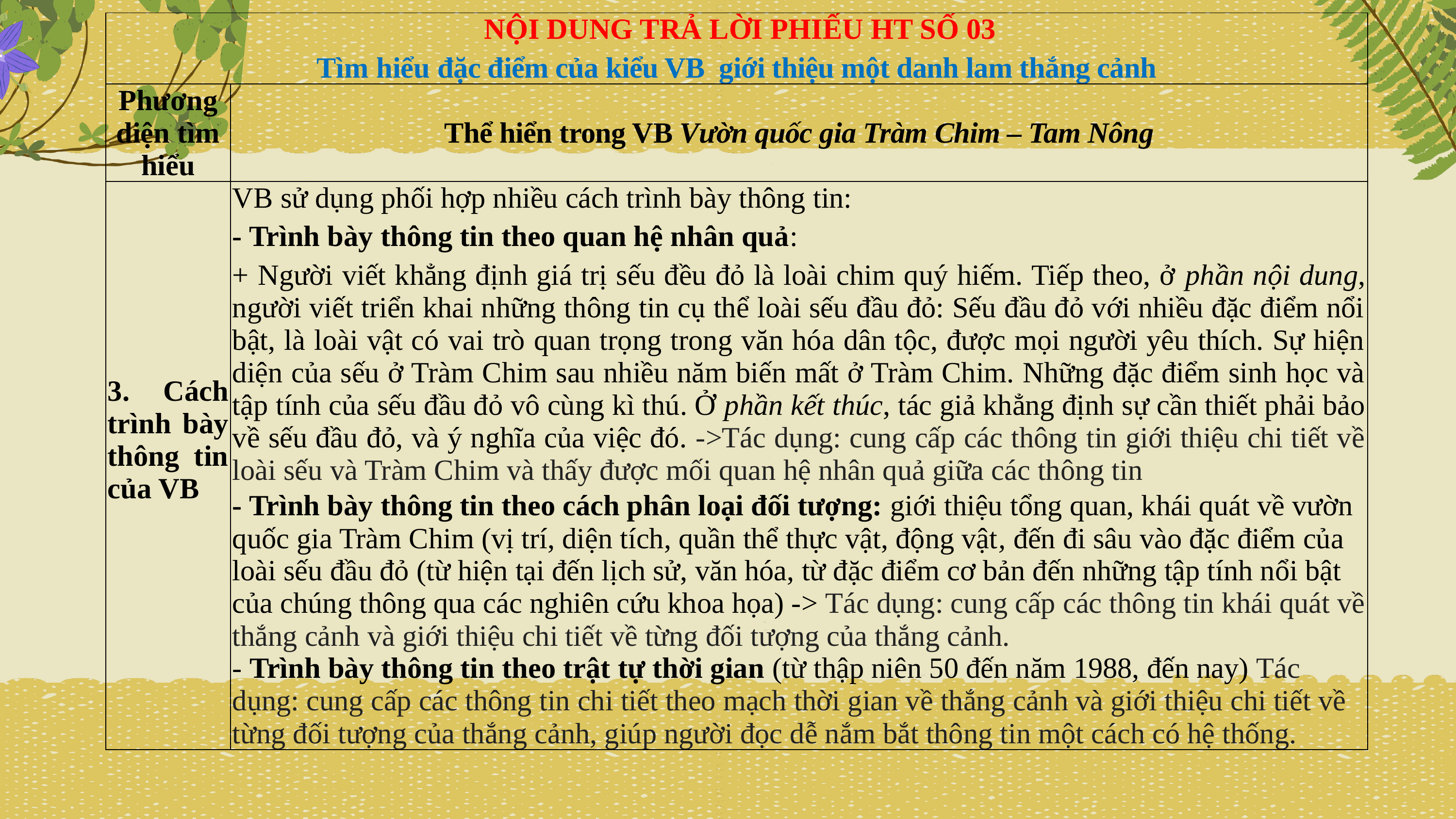

| NỘI DUNG TRẢ LỜI PHIẾU HT SỐ 03 Tìm hiểu đặc điểm của kiểu VB giới thiệu một danh lam thắng cảnh |  |
| --- | --- |
| Phương diện tìm hiểu | Thể hiển trong VB Vườn quốc gia Tràm Chim – Tam Nông |
| 3. Cách trình bày thông tin của VB | VB sử dụng phối hợp nhiều cách trình bày thông tin: - Trình bày thông tin theo quan hệ nhân quả: + Người viết khẳng định giá trị sếu đều đỏ là loài chim quý hiếm. Tiếp theo, ở phần nội dung, người viết triển khai những thông tin cụ thể loài sếu đầu đỏ: Sếu đầu đỏ với nhiều đặc điểm nổi bật, là loài vật có vai trò quan trọng trong văn hóa dân tộc, được mọi người yêu thích. Sự hiện diện của sếu ở Tràm Chim sau nhiều năm biến mất ở Tràm Chim. Những đặc điểm sinh học và tập tính của sếu đầu đỏ vô cùng kì thú. Ở phần kết thúc, tác giả khẳng định sự cần thiết phải bảo về sếu đầu đỏ, và ý nghĩa của việc đó. ->Tác dụng: cung cấp các thông tin giới thiệu chi tiết về loài sếu và Tràm Chim và thấy được mối quan hệ nhân quả giữa các thông tin - Trình bày thông tin theo cách phân loại đối tượng: giới thiệu tổng quan, khái quát về vườn quốc gia Tràm Chim (vị trí, diện tích, quần thể thực vật, động vật, đến đi sâu vào đặc điểm của loài sếu đầu đỏ (từ hiện tại đến lịch sử, văn hóa, từ đặc điểm cơ bản đến những tập tính nổi bật của chúng thông qua các nghiên cứu khoa họa) -> Tác dụng: cung cấp các thông tin khái quát về thắng cảnh và giới thiệu chi tiết về từng đối tượng của thắng cảnh. - Trình bày thông tin theo trật tự thời gian (từ thập niên 50 đến năm 1988, đến nay) Tác dụng: cung cấp các thông tin chi tiết theo mạch thời gian về thắng cảnh và giới thiệu chi tiết về từng đối tượng của thắng cảnh, giúp người đọc dễ nắm bắt thông tin một cách có hệ thống. |